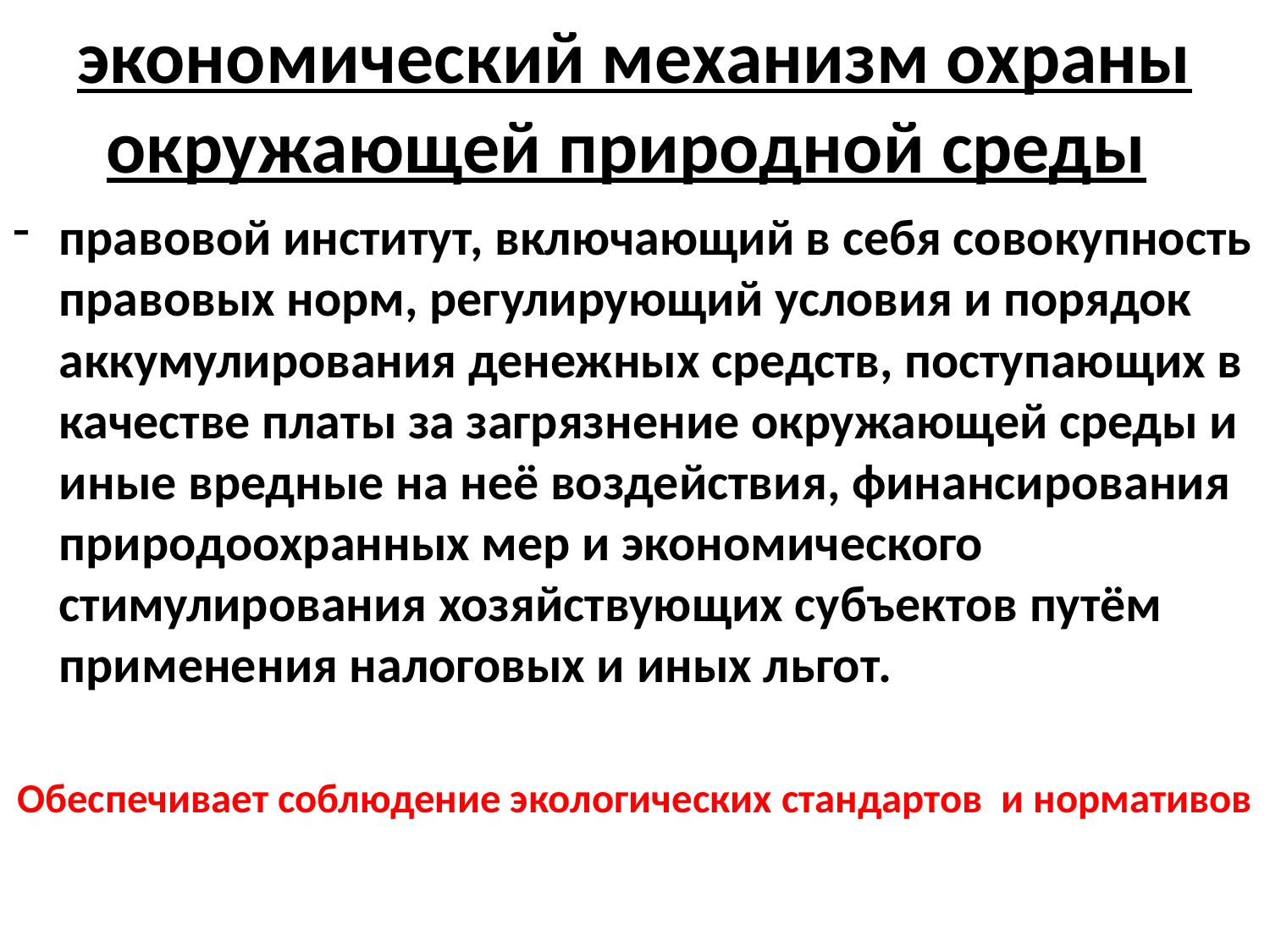

# экономический механизм охраны окружающей природной среды
правовой институт, включающий в себя совокупность правовых норм, регулирующий условия и порядок аккумулирования денежных средств, поступающих в качестве платы за загрязнение окружающей среды и иные вредные на неё воздействия, финансирования природоохранных мер и экономического стимулирования хозяйствующих субъектов путём применения налоговых и иных льгот.

Обеспечивает соблюдение экологических стандартов  и нормативов